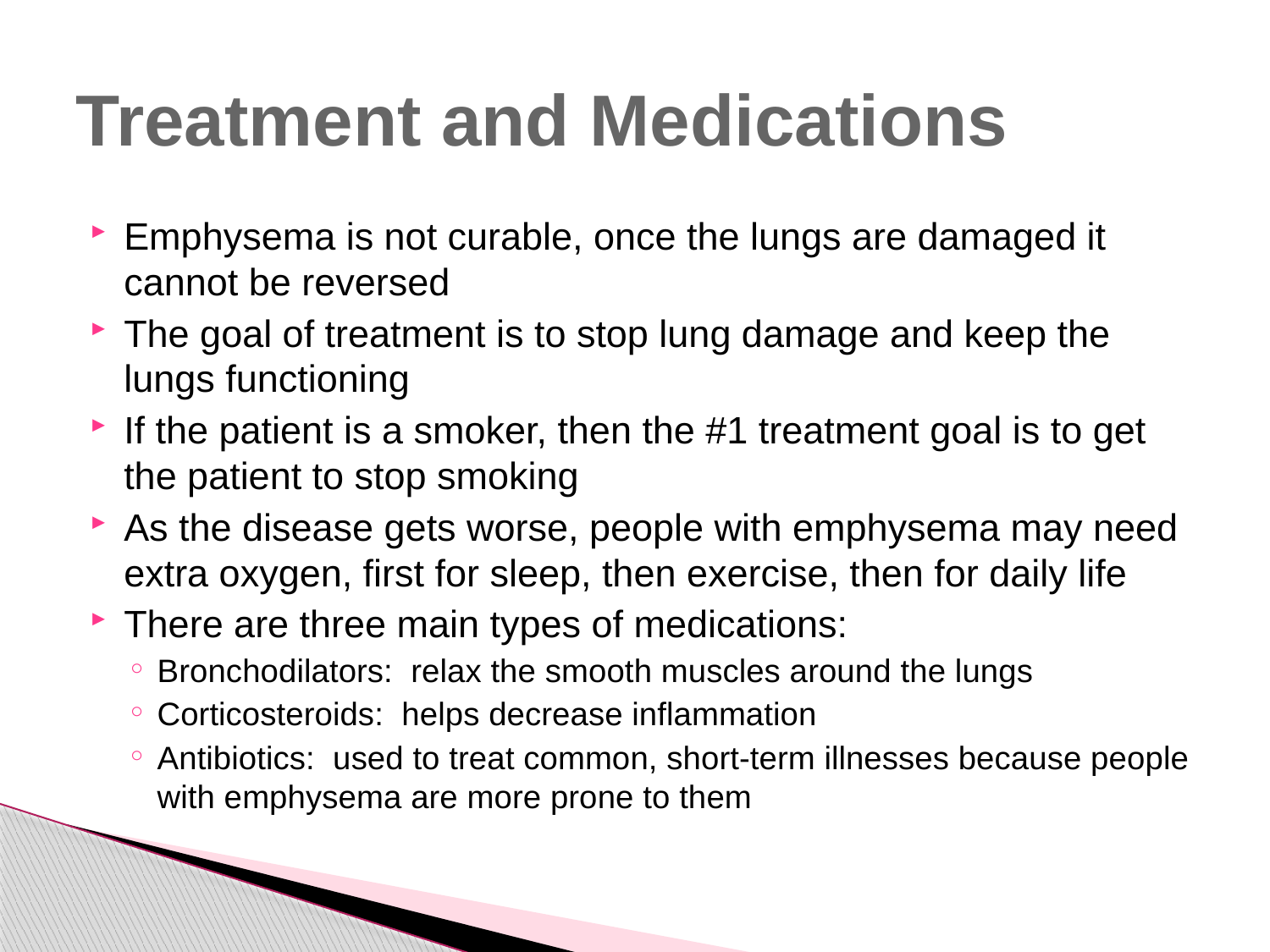

# Treatment and Medications
Emphysema is not curable, once the lungs are damaged it cannot be reversed
The goal of treatment is to stop lung damage and keep the lungs functioning
If the patient is a smoker, then the #1 treatment goal is to get the patient to stop smoking
As the disease gets worse, people with emphysema may need extra oxygen, first for sleep, then exercise, then for daily life
There are three main types of medications:
Bronchodilators:  relax the smooth muscles around the lungs
Corticosteroids:  helps decrease inflammation
Antibiotics:  used to treat common, short-term illnesses because people with emphysema are more prone to them